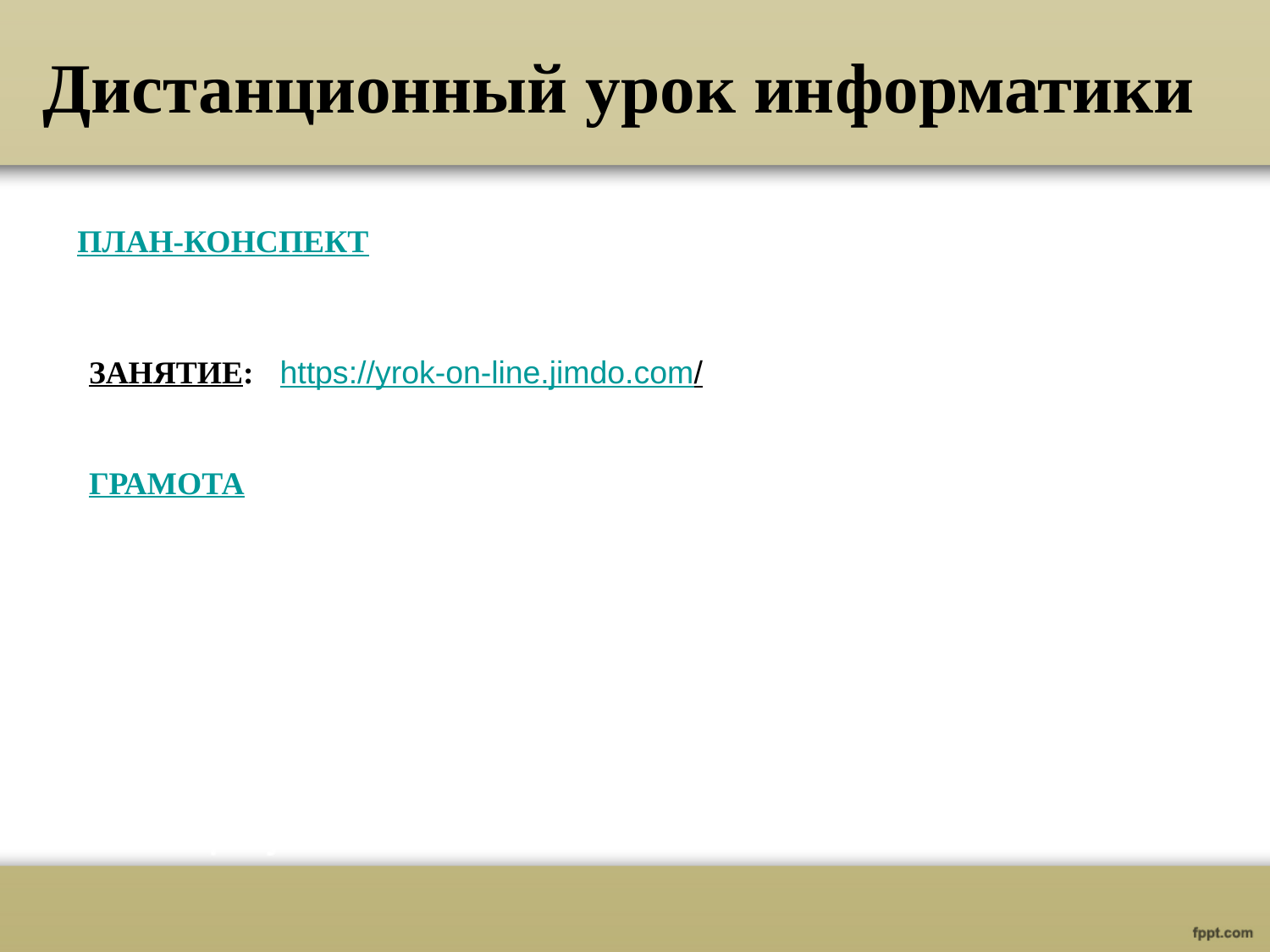

Дистанционный урок информатики

ПЛАН-КОНСПЕКТ
ЗАНЯТИЕ:
https://yrok-on-line.jimdo.com/

ГРАМОТА